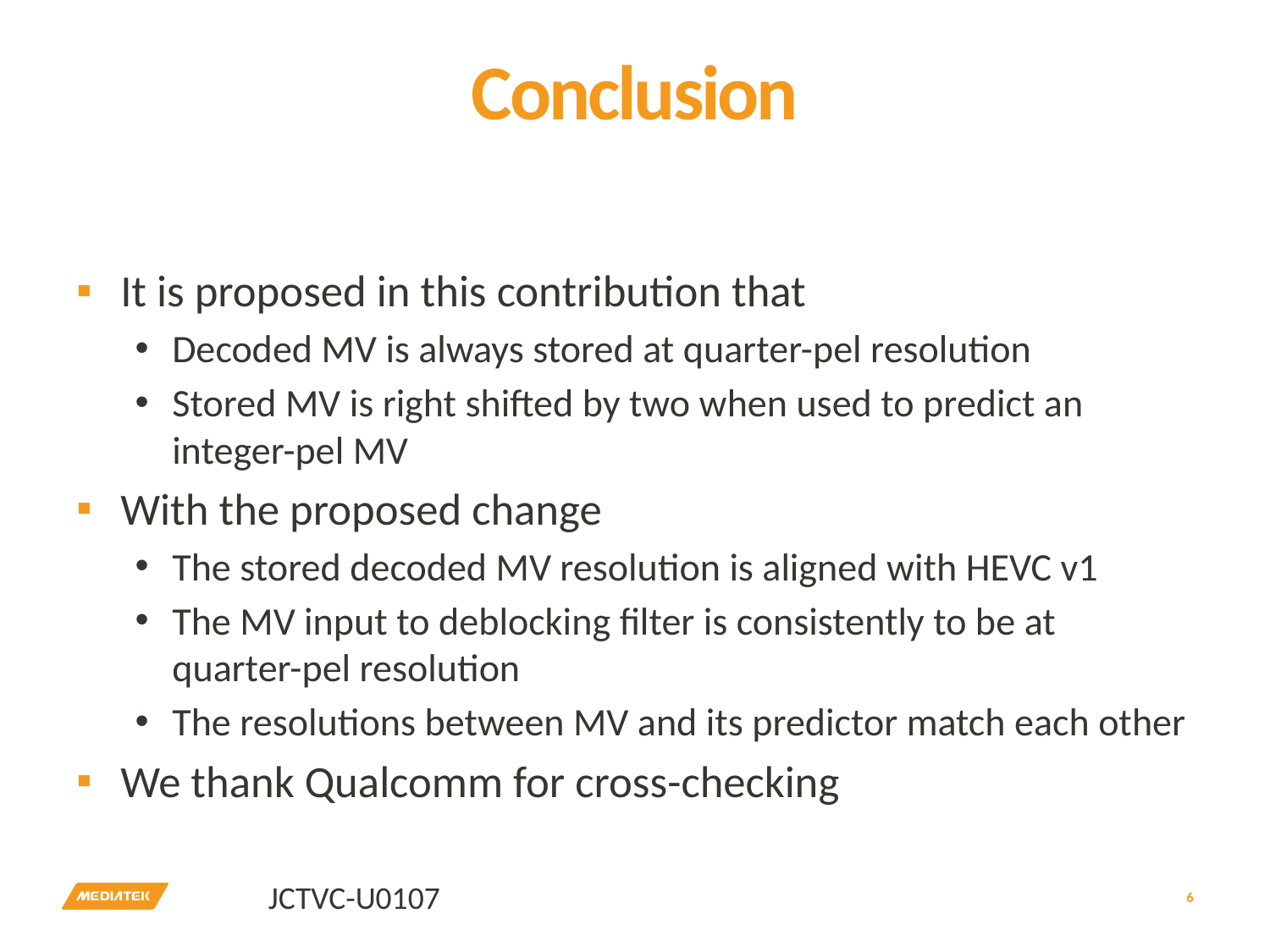

# Conclusion
It is proposed in this contribution that
Decoded MV is always stored at quarter-pel resolution
Stored MV is right shifted by two when used to predict an integer-pel MV
With the proposed change
The stored decoded MV resolution is aligned with HEVC v1
The MV input to deblocking filter is consistently to be at quarter-pel resolution
The resolutions between MV and its predictor match each other
We thank Qualcomm for cross-checking

6